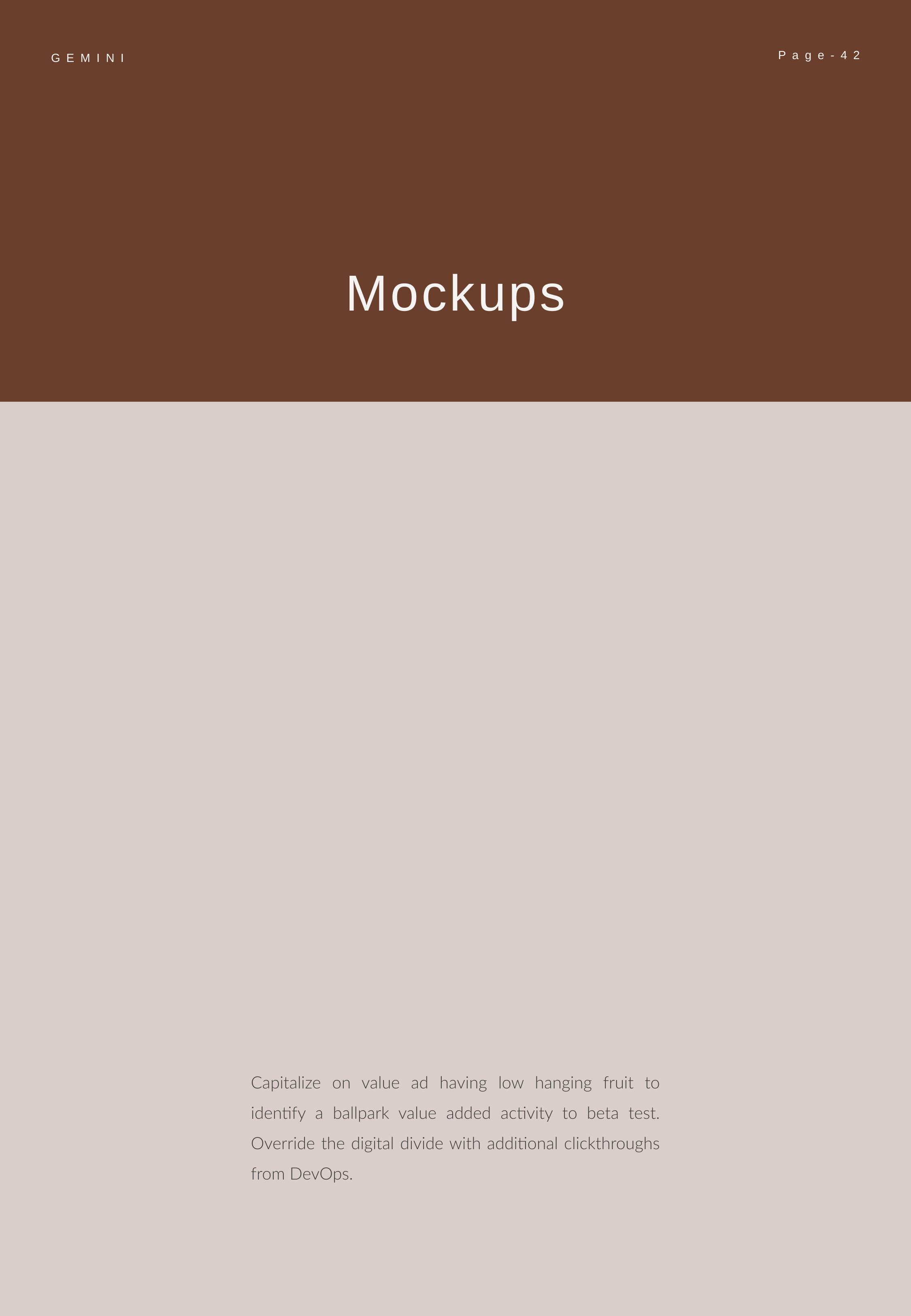

Page-42
GEMINI
Mockups

Capitalize on value ad having low hanging fruit to identify a ballpark value added activity to beta test. Override the digital divide with additional clickthroughs from DevOps.